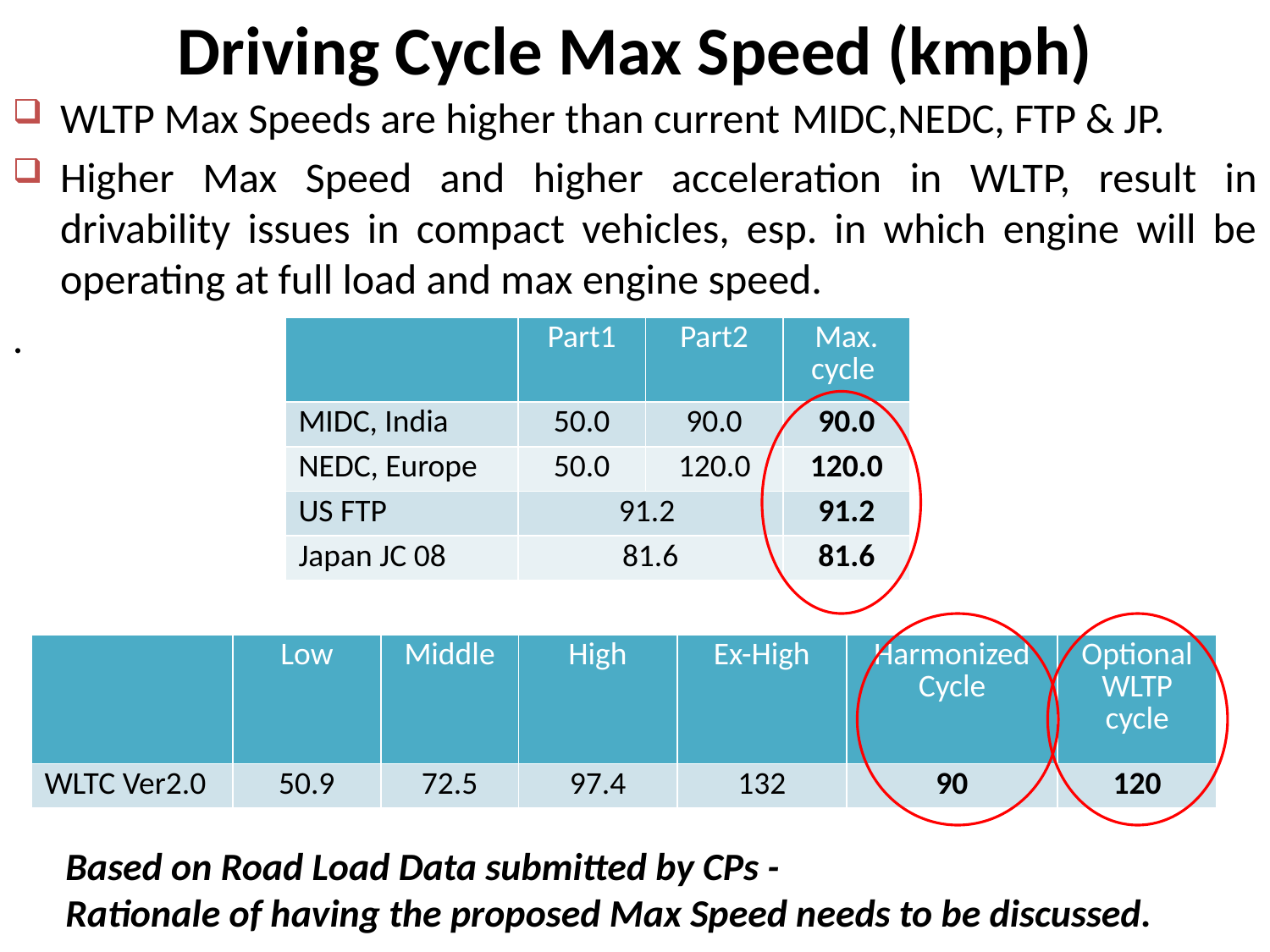

# Driving Cycle Max Speed (kmph)
WLTP Max Speeds are higher than current MIDC,NEDC, FTP & JP.
Higher Max Speed and higher acceleration in WLTP, result in drivability issues in compact vehicles, esp. in which engine will be operating at full load and max engine speed.
.

|  | Part1 | Part2 | Max. cycle |
| --- | --- | --- | --- |
| MIDC, India | 50.0 | 90.0 | 90.0 |
| NEDC, Europe | 50.0 | 120.0 | 120.0 |
| US FTP | 91.2 |  | 91.2 |
| Japan JC 08 | 81.6 |  | 81.6 |

|  | Low | Middle | High | Ex-High | Harmonized Cycle | Optional WLTP cycle |
| --- | --- | --- | --- | --- | --- | --- |
| WLTC Ver2.0 | 50.9 | 72.5 | 97.4 | 132 | 90 | 120 |
Based on Road Load Data submitted by CPs -
Rationale of having the proposed Max Speed needs to be discussed.